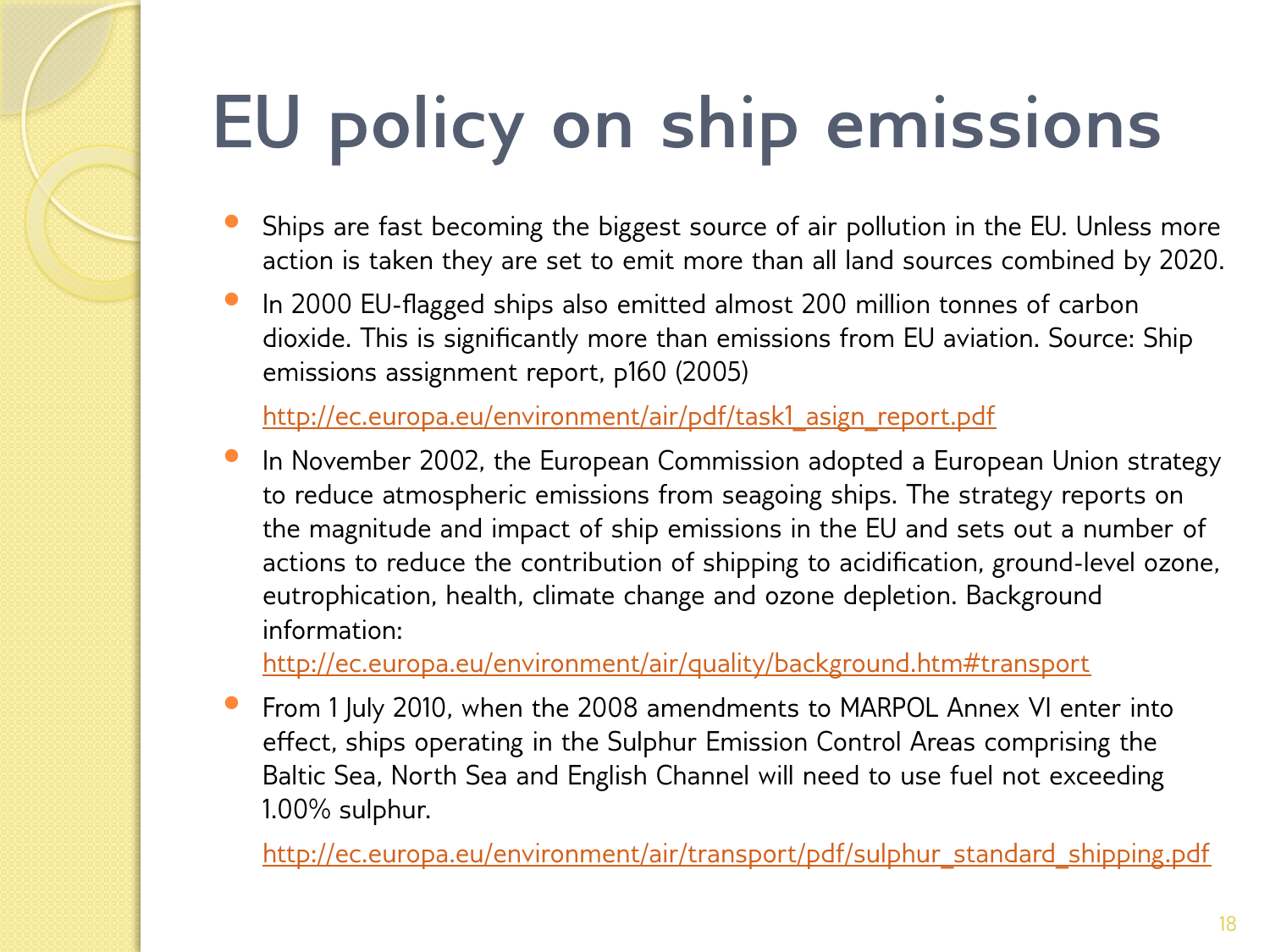

# EU policy on ship emissions
Ships are fast becoming the biggest source of air pollution in the EU. Unless more action is taken they are set to emit more than all land sources combined by 2020.
In 2000 EU-flagged ships also emitted almost 200 million tonnes of carbon dioxide. This is significantly more than emissions from EU aviation. Source: Ship emissions assignment report, p160 (2005)
	http://ec.europa.eu/environment/air/pdf/task1_asign_report.pdf
In November 2002, the European Commission adopted a European Union strategy to reduce atmospheric emissions from seagoing ships. The strategy reports on the magnitude and impact of ship emissions in the EU and sets out a number of actions to reduce the contribution of shipping to acidification, ground-level ozone, eutrophication, health, climate change and ozone depletion. Background information: http://ec.europa.eu/environment/air/quality/background.htm#transport
From 1 July 2010, when the 2008 amendments to MARPOL Annex VI enter into effect, ships operating in the Sulphur Emission Control Areas comprising the Baltic Sea, North Sea and English Channel will need to use fuel not exceeding 1.00% sulphur.
	http://ec.europa.eu/environment/air/transport/pdf/sulphur_standard_shipping.pdf
18